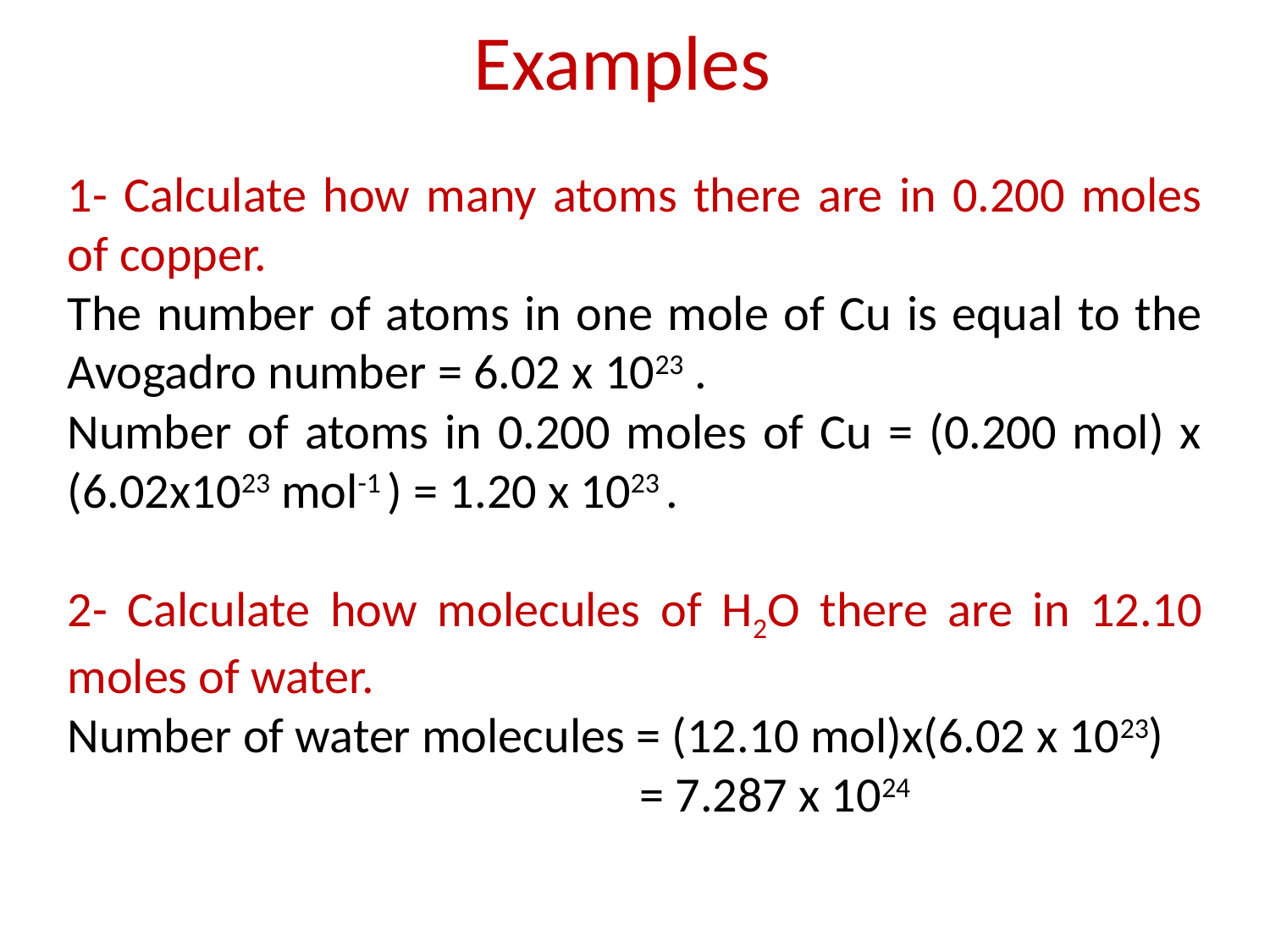

Examples
1- Calculate how many atoms there are in 0.200 moles of copper.
The number of atoms in one mole of Cu is equal to the Avogadro number = 6.02 x 1023 .
Number of atoms in 0.200 moles of Cu = (0.200 mol) x (6.02x1023 mol-1 ) = 1.20 x 1023 .

2- Calculate how molecules of H2O there are in 12.10 moles of water.
Number of water molecules = (12.10 mol)x(6.02 x 1023)
                                                   = 7.287 x 1024